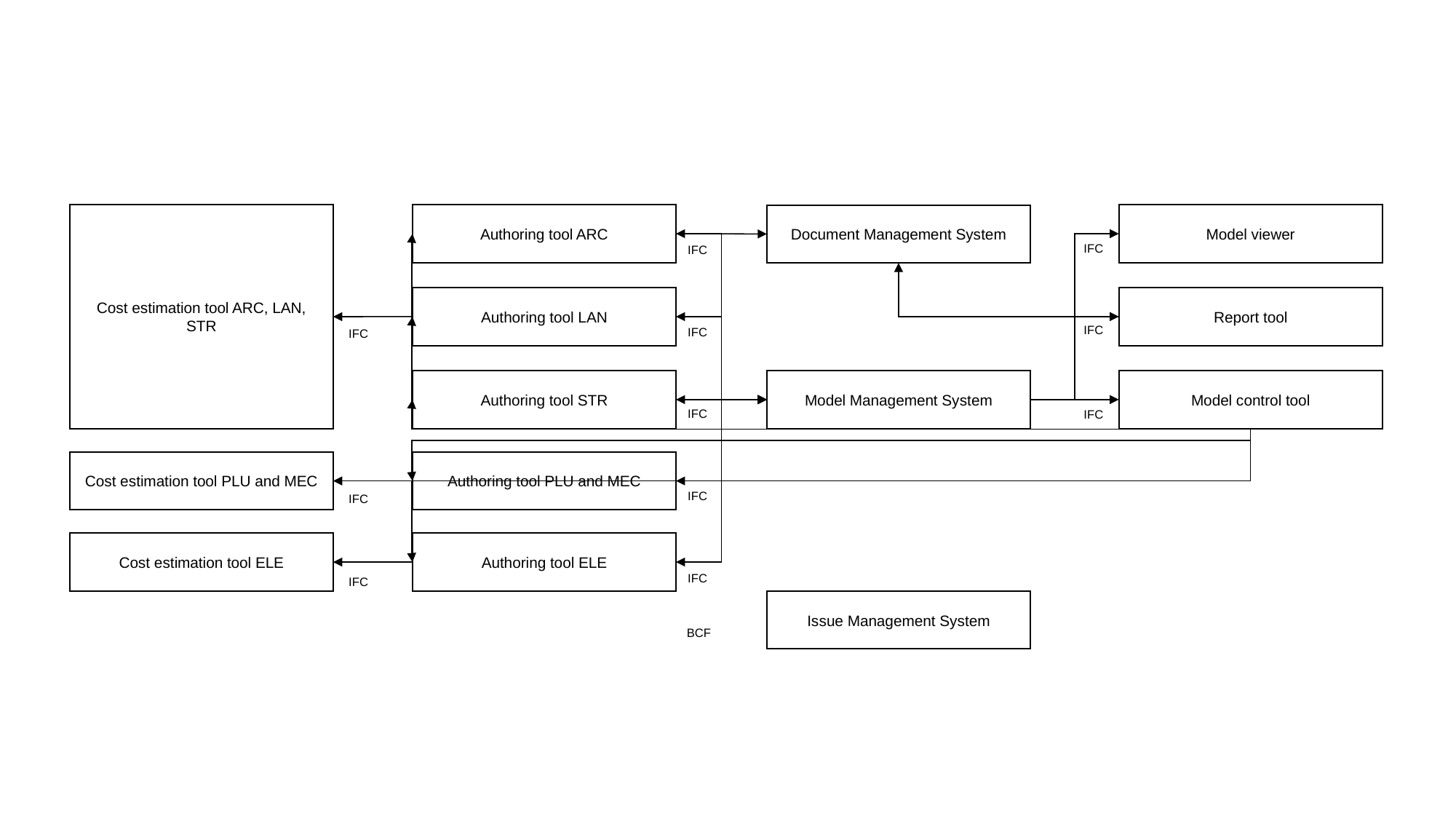

Cost estimation tool ARC, LAN, STR
Authoring tool ARC
Model viewer
Document Management System
IFC
IFC
Report tool
Authoring tool LAN
IFC
IFC
IFC
Authoring tool STR
Model Management System
Model control tool
IFC
IFC
Cost estimation tool PLU and MEC
Authoring tool PLU and MEC
IFC
IFC
Cost estimation tool ELE
Authoring tool ELE
IFC
IFC
Issue Management System
BCF